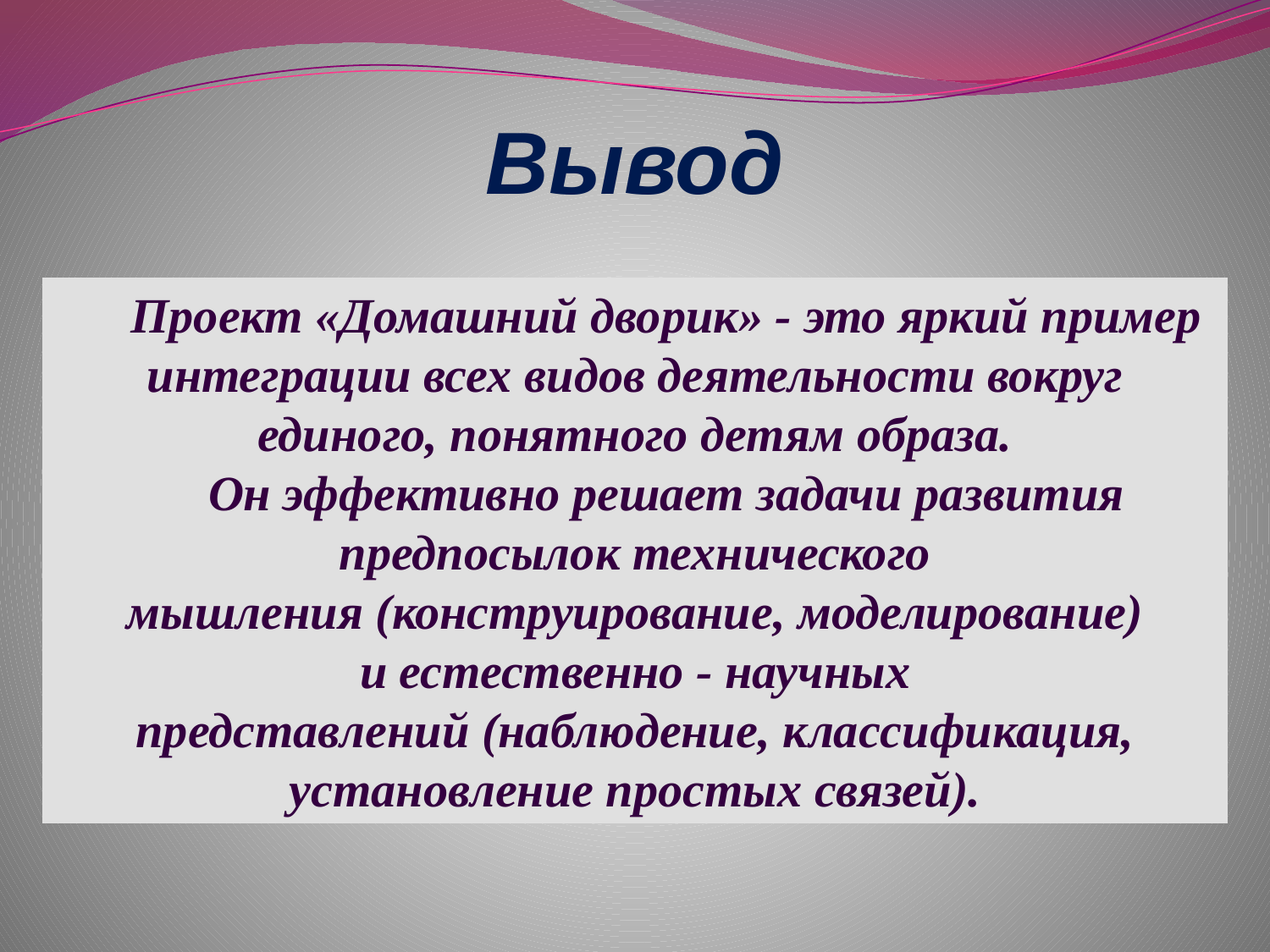

# Вывод

Проект «Домашний дворик» - это яркий пример интеграции всех видов деятельности вокруг единого, понятного детям образа.
Он эффективно решает задачи развития предпосылок технического мышления (конструирование, моделирование) и естественно - научных представлений (наблюдение, классификация, установление простых связей).